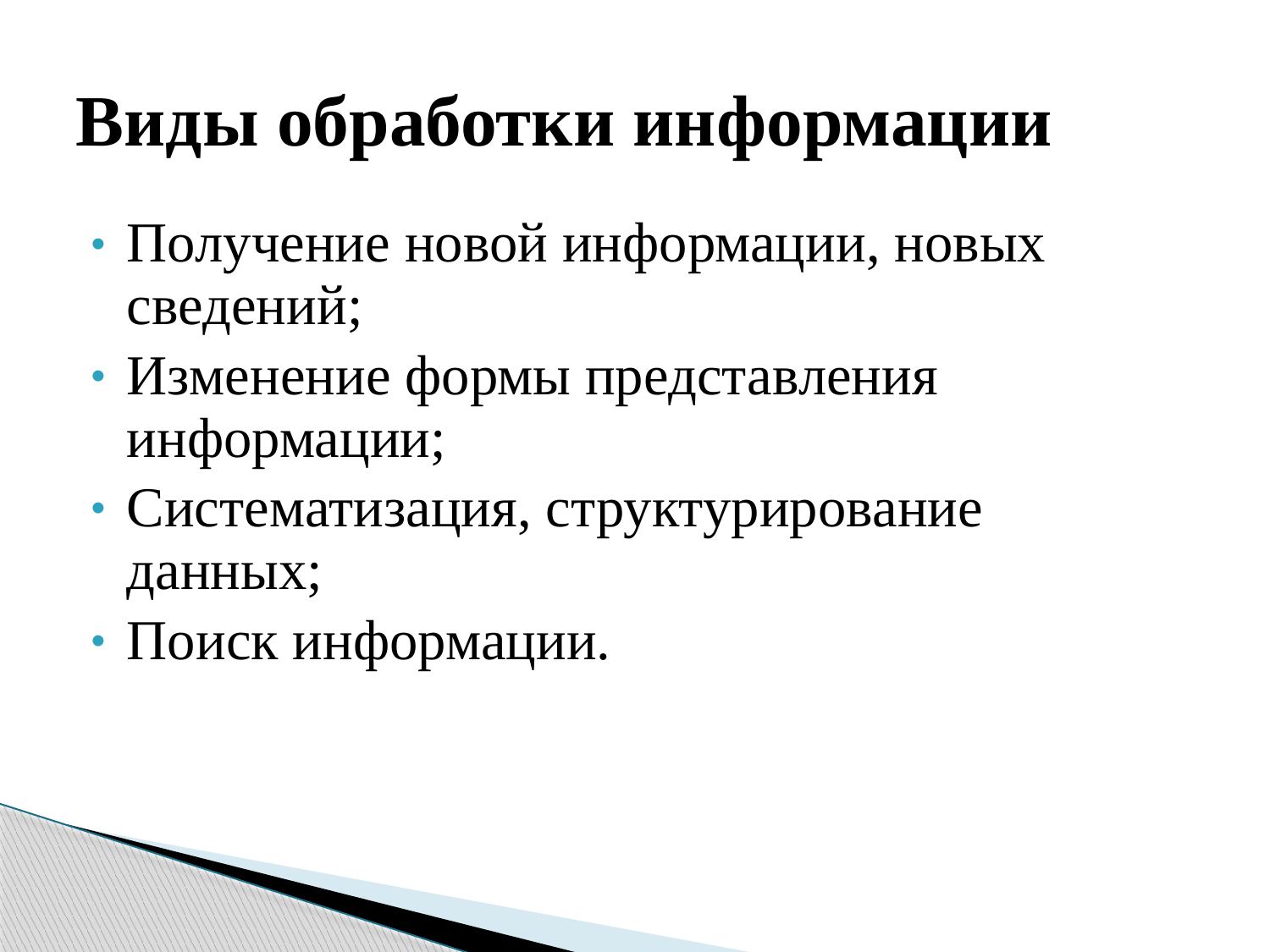

# Виды обработки информации
Получение новой информации, новых сведений;
Изменение формы представления информации;
Систематизация, структурирование данных;
Поиск информации.